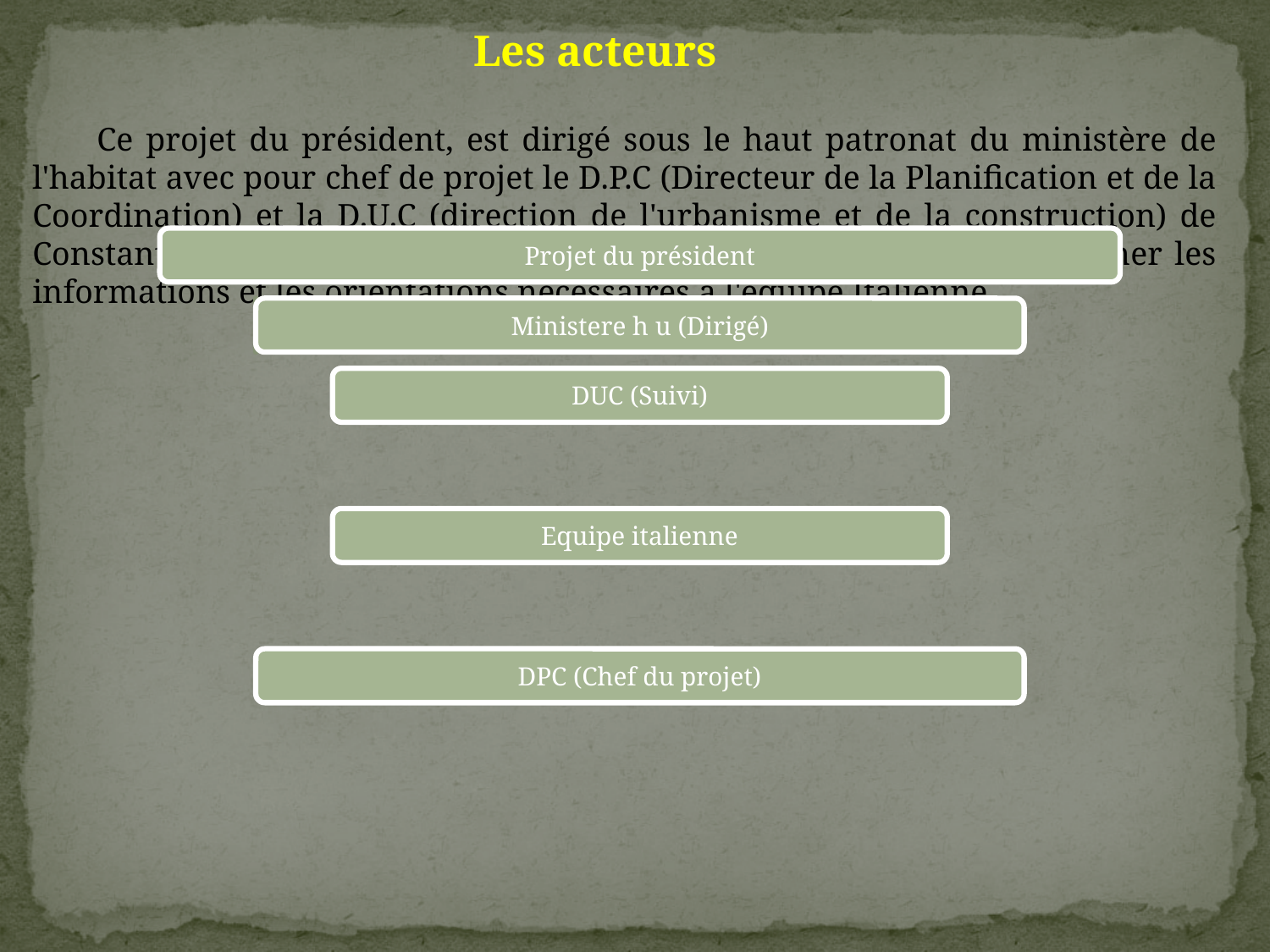

Les acteurs
     Ce projet du président, est dirigé sous le haut patronat du ministère de l'habitat avec pour chef de projet le D.P.C (Directeur de la Planification et de la Coordination) et la D.U.C (direction de l'urbanisme et de la construction) de Constantine au niveau local, chargé du bon suivi du projet et de donner les informations et les orientations nécessaires à l'équipe Italienne.
Projet du président
Ministere h u (Dirigé)
DUC (Suivi)
Equipe italienne
DPC (Chef du projet)